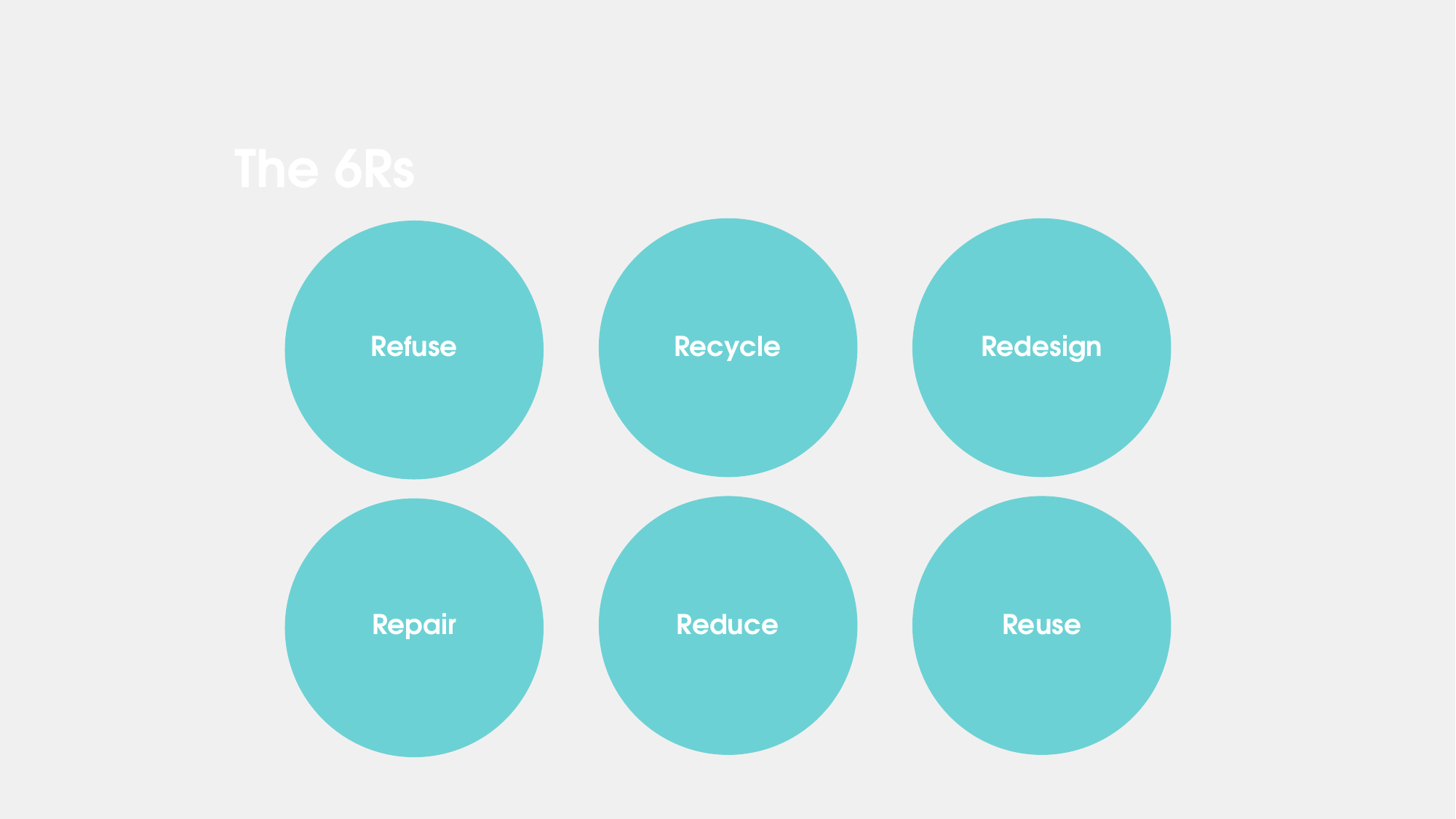

The 6Rs

Refuse
Recycle
Redesign

Repair
Reduce
Reuse